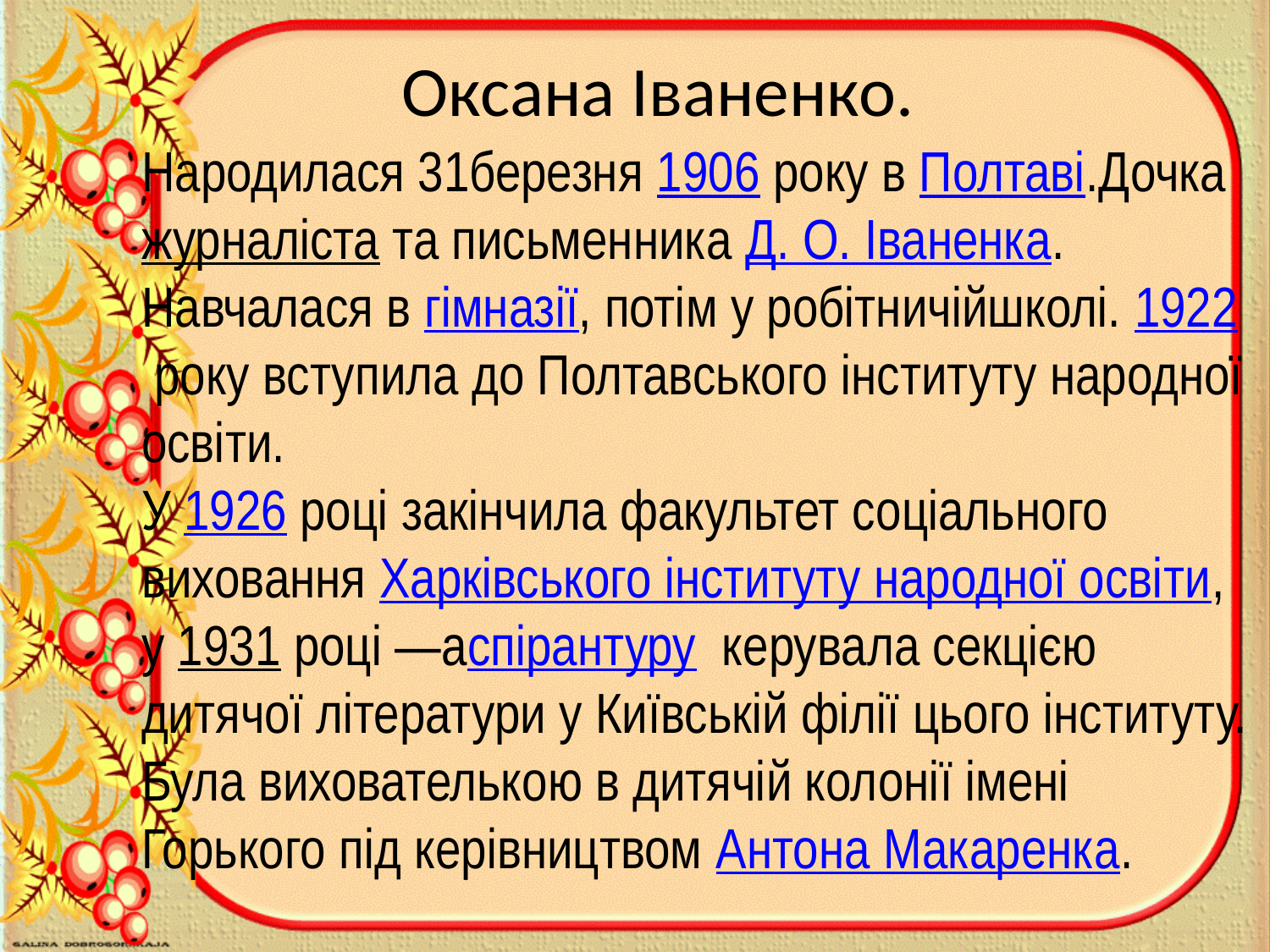

Оксана Іваненко.
Народилася 31березня 1906 року в Полтаві.Дочка журналіста та письменника Д. О. Іваненка. Навчалася в гімназії, потім у робітничійшколі. 1922 року вступила до Полтавського інституту народної освіти.
У 1926 році закінчила факультет соціального виховання Харківського інституту народної освіти, у 1931 році —аспірантуру  керувала секцією дитячої літератури у Київській філії цього інституту. Була вихователькою в дитячій колонії імені Горького під керівництвом Антона Макаренка.